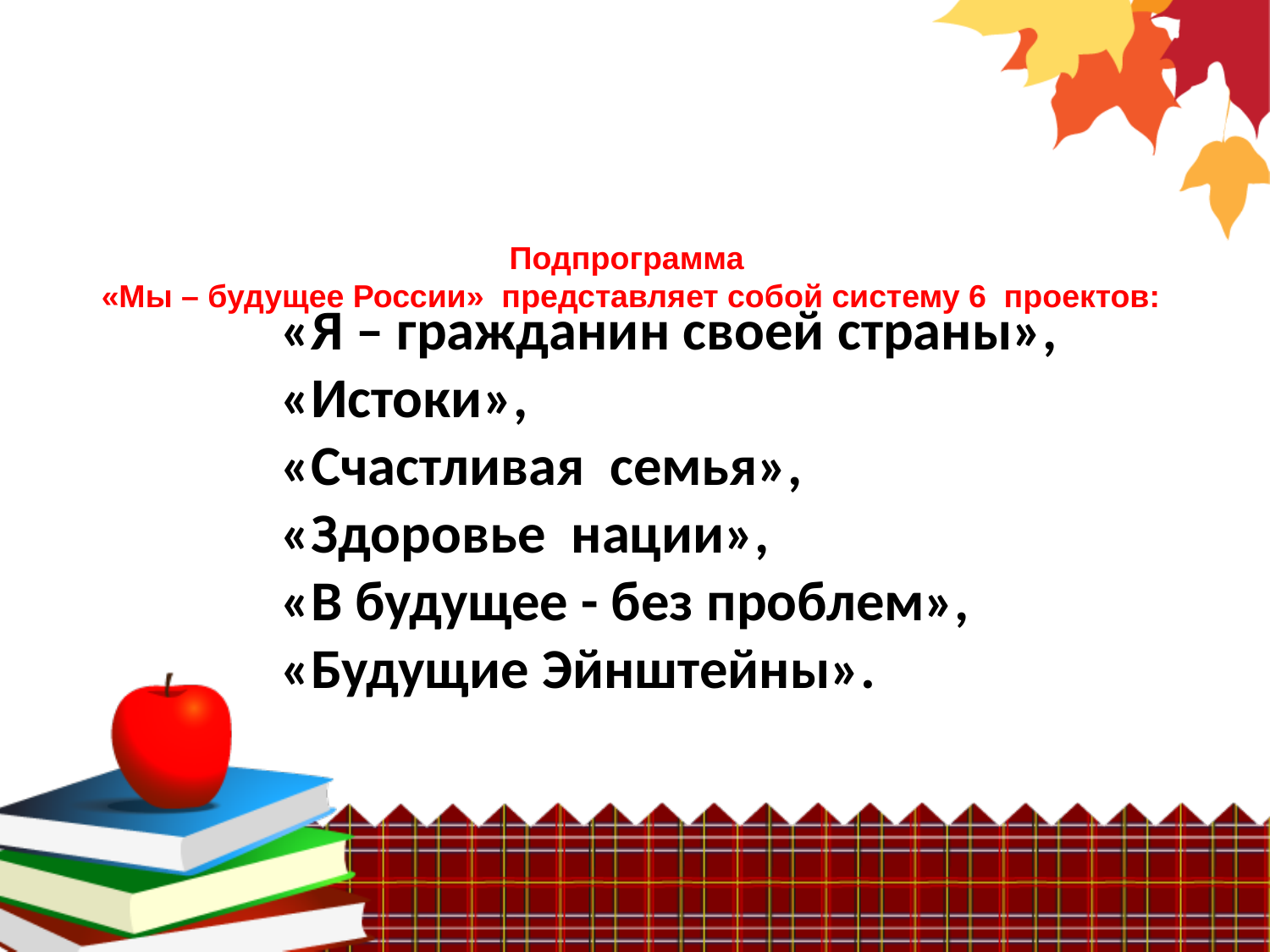

# Подпрограмма «Мы – будущее России»  представляет собой систему 6  проектов:
«Я – гражданин своей страны»,
«Истоки»,
«Счастливая  семья»,
«Здоровье  нации»,
«В будущее - без проблем»,
«Будущие Эйнштейны».